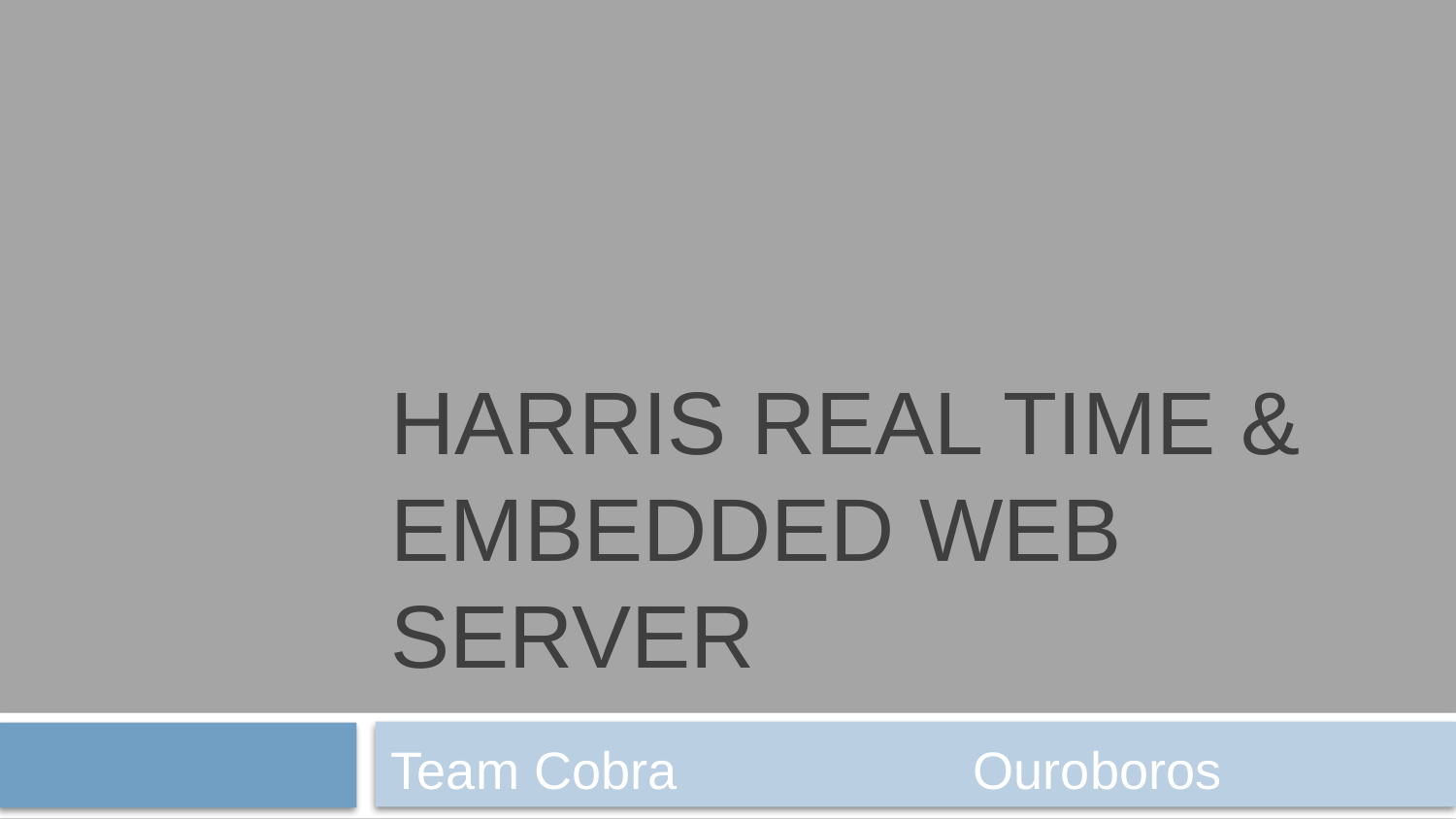

# Harris Real Time & embedded Web server
Team Cobra			Ouroboros